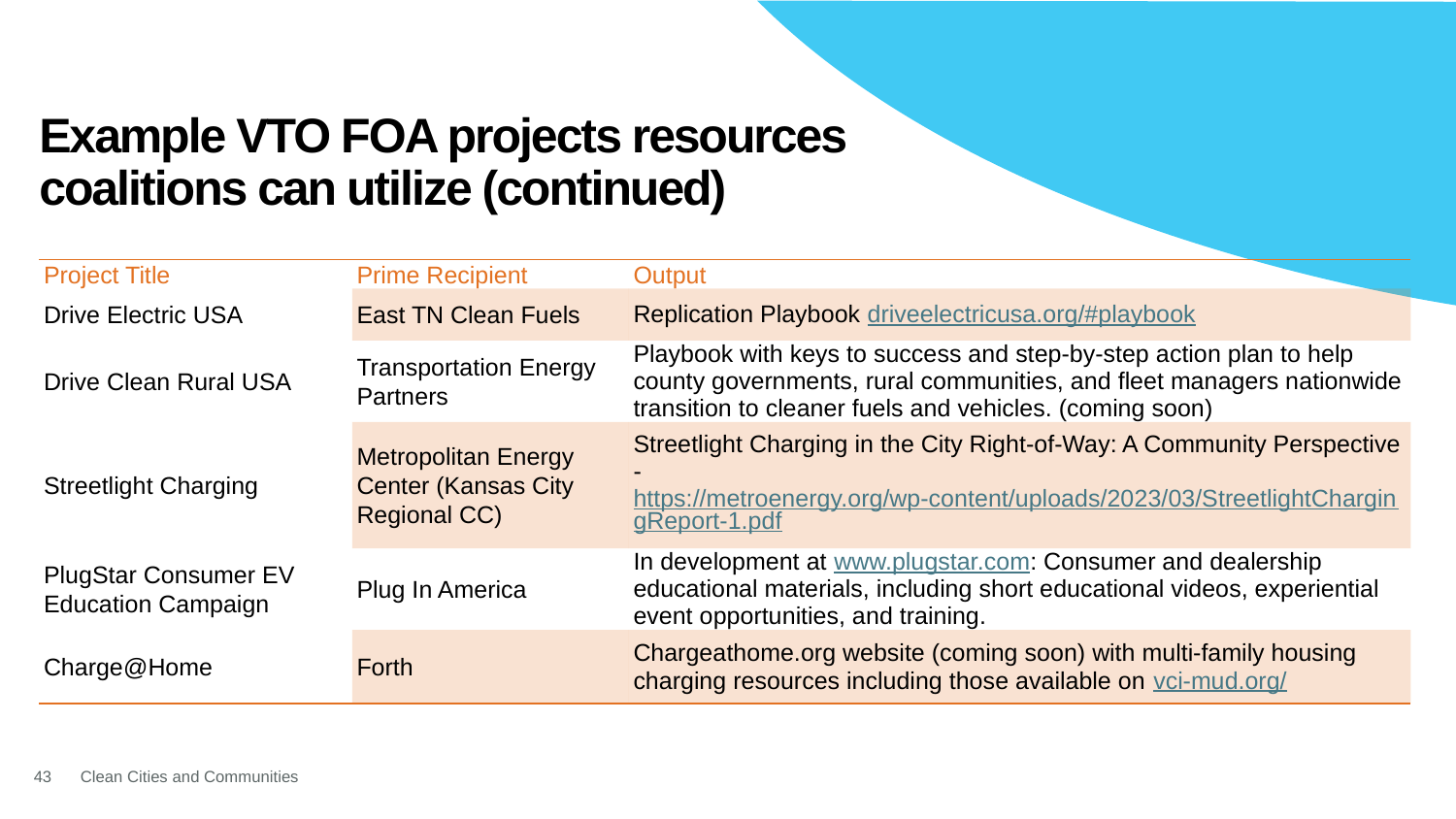

# Example VTO FOA projects resources coalitions can utilize (continued)
| Project Title | Prime Recipient | Output |
| --- | --- | --- |
| Drive Electric USA | East TN Clean Fuels | Replication Playbook driveelectricusa.org/#playbook |
| Drive Clean Rural USA | Transportation Energy Partners | Playbook with keys to success and step-by-step action plan to help county governments, rural communities, and fleet managers nationwide transition to cleaner fuels and vehicles. (coming soon) |
| Streetlight Charging | Metropolitan Energy Center (Kansas City Regional CC) | Streetlight Charging in the City Right-of-Way: A Community Perspective - https://metroenergy.org/wp-content/uploads/2023/03/StreetlightChargingReport-1.pdf |
| PlugStar Consumer EV Education Campaign | Plug In America | In development at www.plugstar.com: Consumer and dealership educational materials, including short educational videos, experiential event opportunities, and training. |
| Charge@Home | Forth | Chargeathome.org website (coming soon) with multi-family housing charging resources including those available on vci-mud.org/ |
43
Clean Cities and Communities